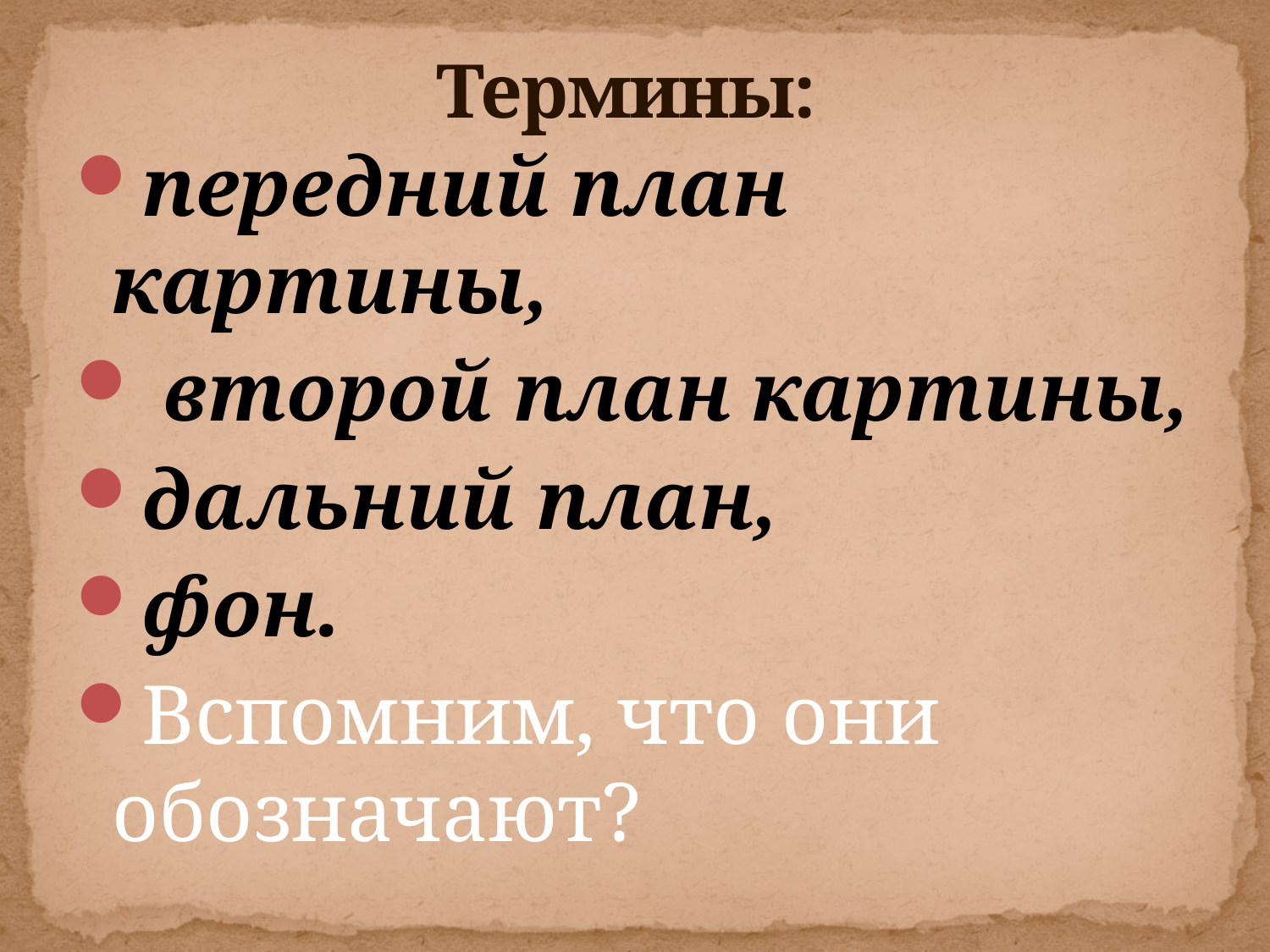

# Термины:
передний план картины,
 второй план картины,
дальний план,
фон.
Вспомним, что они обозначают?